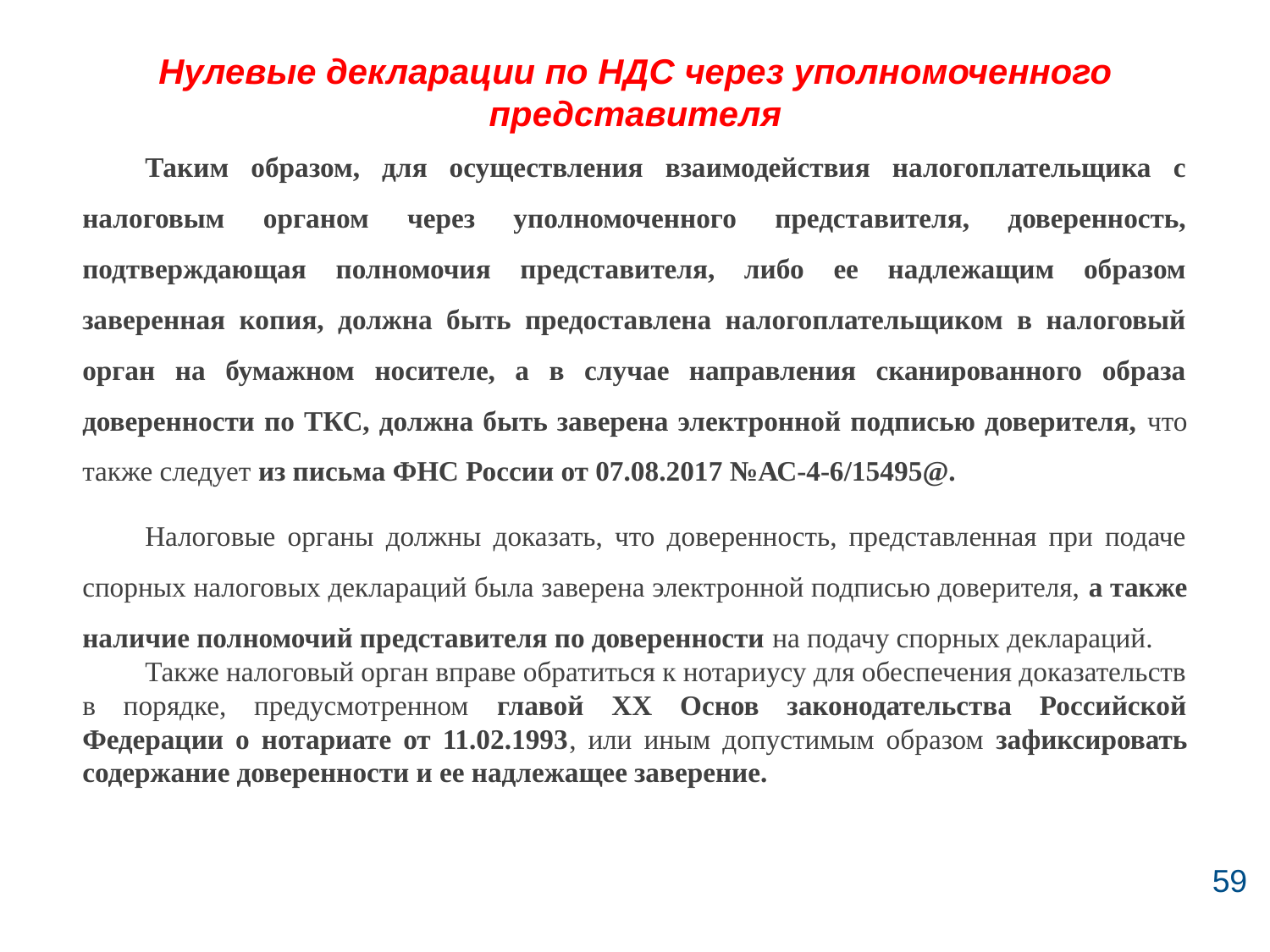

# Нулевые декларации по НДС через уполномоченного представителя
Таким образом, для осуществления взаимодействия налогоплательщика с налоговым органом через уполномоченного представителя, доверенность, подтверждающая полномочия представителя, либо ее надлежащим образом заверенная копия, должна быть предоставлена налогоплательщиком в налоговый орган на бумажном носителе, а в случае направления сканированного образа доверенности по ТКС, должна быть заверена электронной подписью доверителя, что также следует из письма ФНС России от 07.08.2017 №АС-4-6/15495@.
Налоговые органы должны доказать, что доверенность, представленная при подаче спорных налоговых деклараций была заверена электронной подписью доверителя, а также наличие полномочий представителя по доверенности на подачу спорных деклараций.
Также налоговый орган вправе обратиться к нотариусу для обеспечения доказательств в порядке, предусмотренном главой ХХ Основ законодательства Российской Федерации о нотариате от 11.02.1993, или иным допустимым образом зафиксировать содержание доверенности и ее надлежащее заверение.